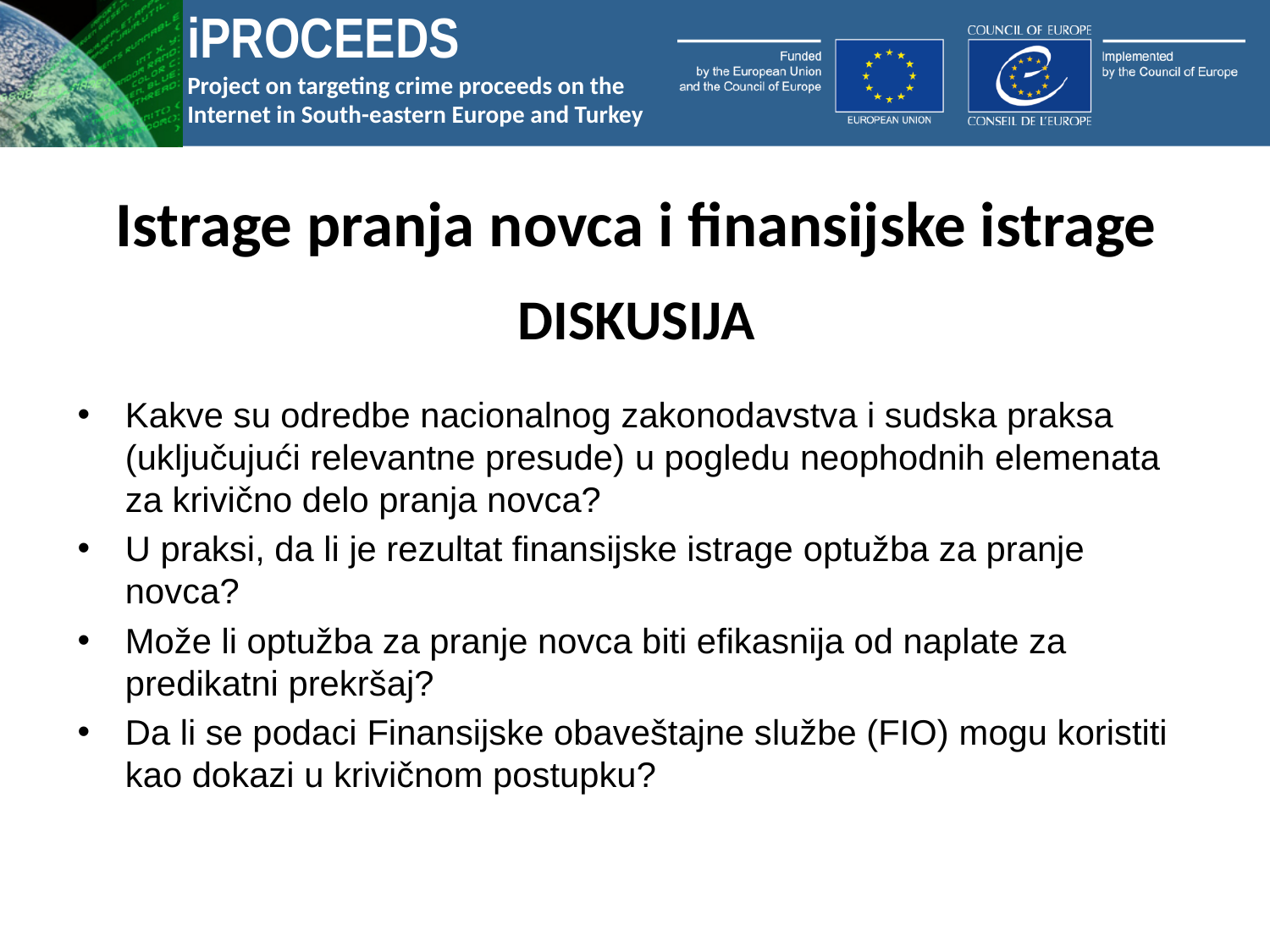

# Istrage pranja novca i finansijske istrage

DISKUSIJA

Kakve su odredbe nacionalnog zakonodavstva i sudska praksa (uključujući relevantne presude) u pogledu neophodnih elemenata za krivično delo pranja novca?
U praksi, da li je rezultat finansijske istrage optužba za pranje novca?
Može li optužba za pranje novca biti efikasnija od naplate za predikatni prekršaj?
Da li se podaci Finansijske obaveštajne službe (FIO) mogu koristiti kao dokazi u krivičnom postupku?